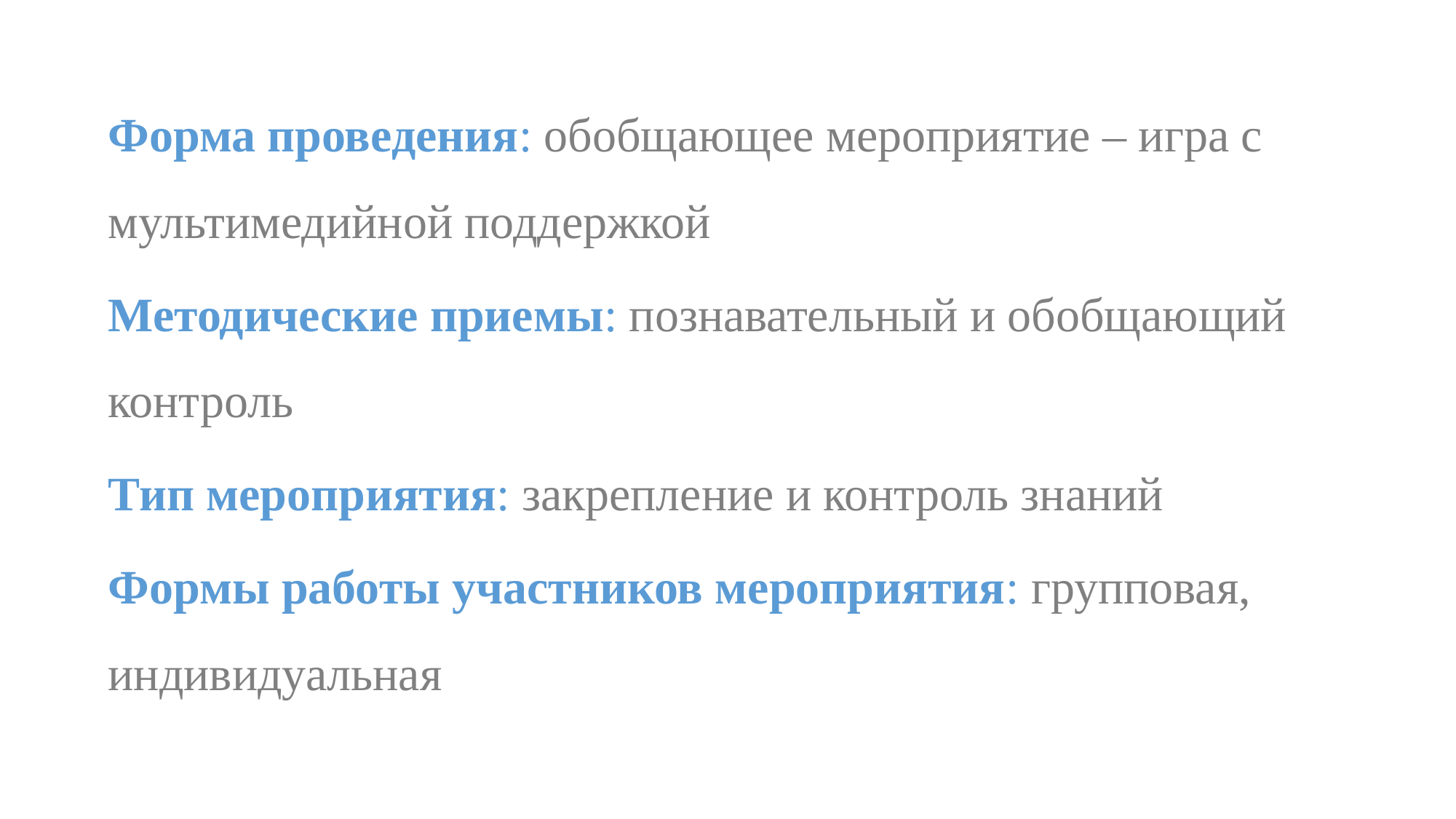

Форма проведения: обобщающее мероприятие – игра с мультимедийной поддержкой
Методические приемы: познавательный и обобщающий контроль
Тип мероприятия: закрепление и контроль знаний
Формы работы участников мероприятия: групповая, индивидуальная